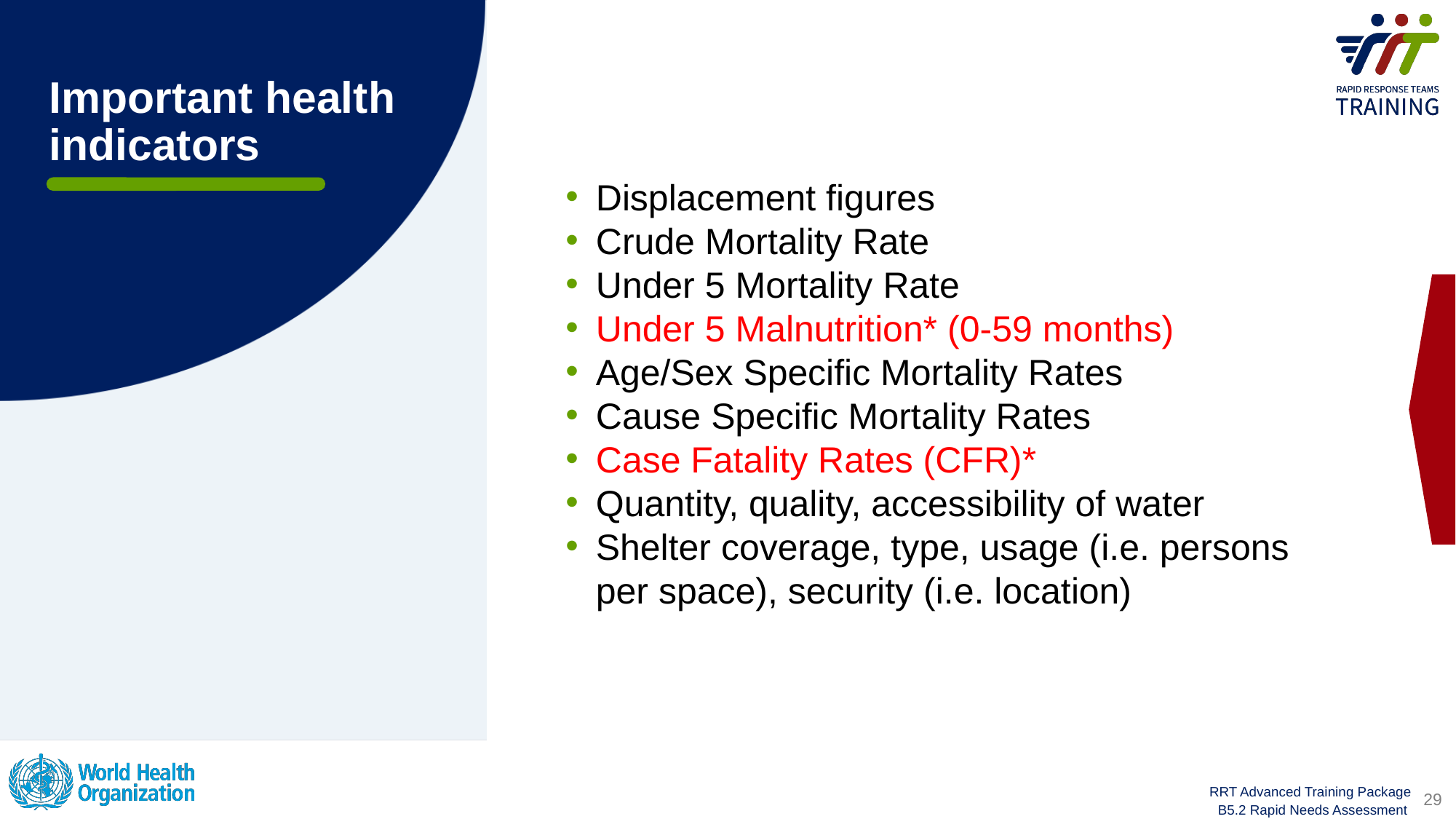

Important health indicators
Displacement figures
Crude Mortality Rate
Under 5 Mortality Rate
Under 5 Malnutrition* (0-59 months)
Age/Sex Specific Mortality Rates
Cause Specific Mortality Rates
Case Fatality Rates (CFR)*
Quantity, quality, accessibility of water
Shelter coverage, type, usage (i.e. persons per space), security (i.e. location)